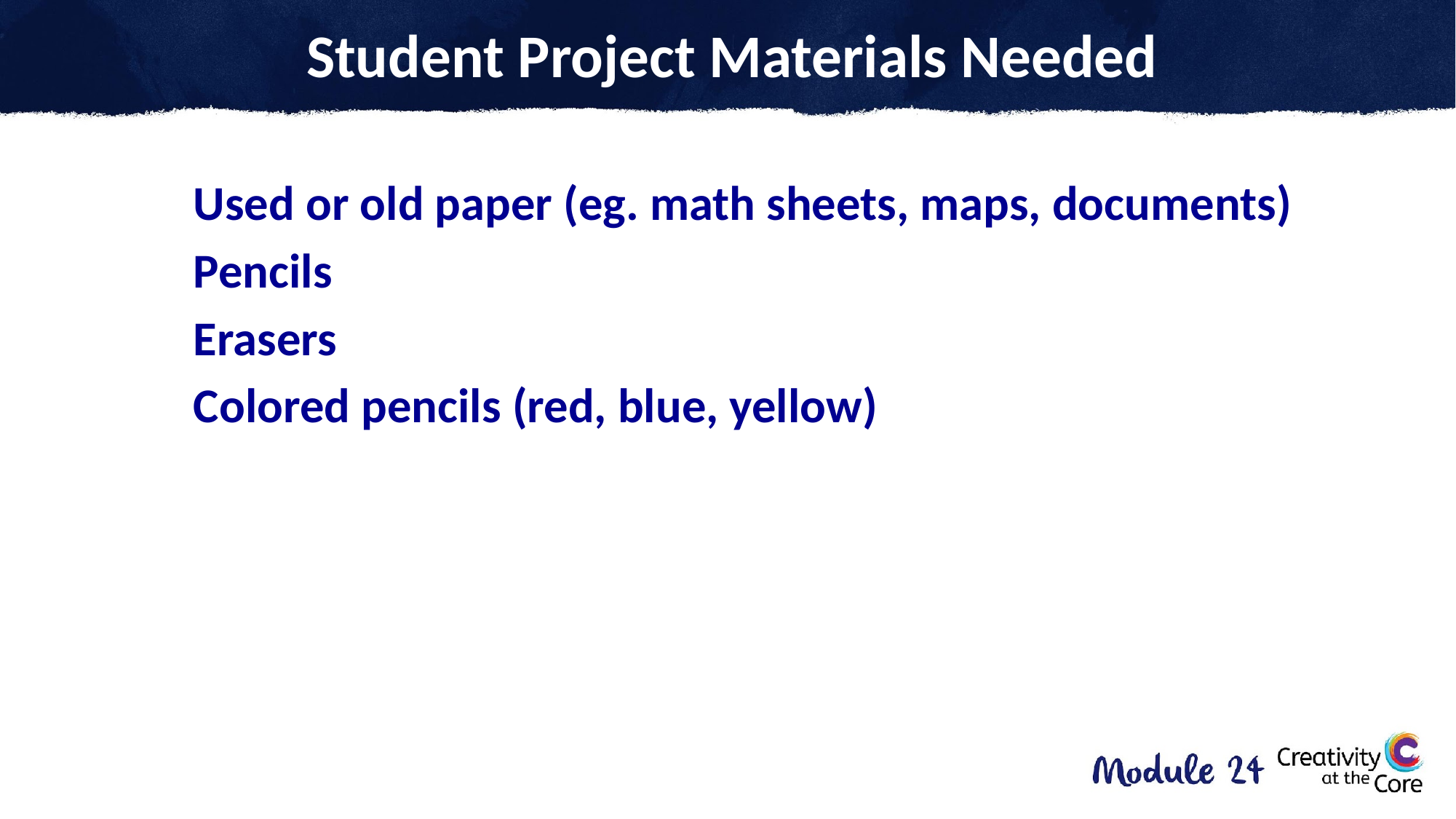

# Student Project Materials Needed

Used or old paper (eg. math sheets, maps, documents)
Pencils
Erasers
Colored pencils (red, blue, yellow)